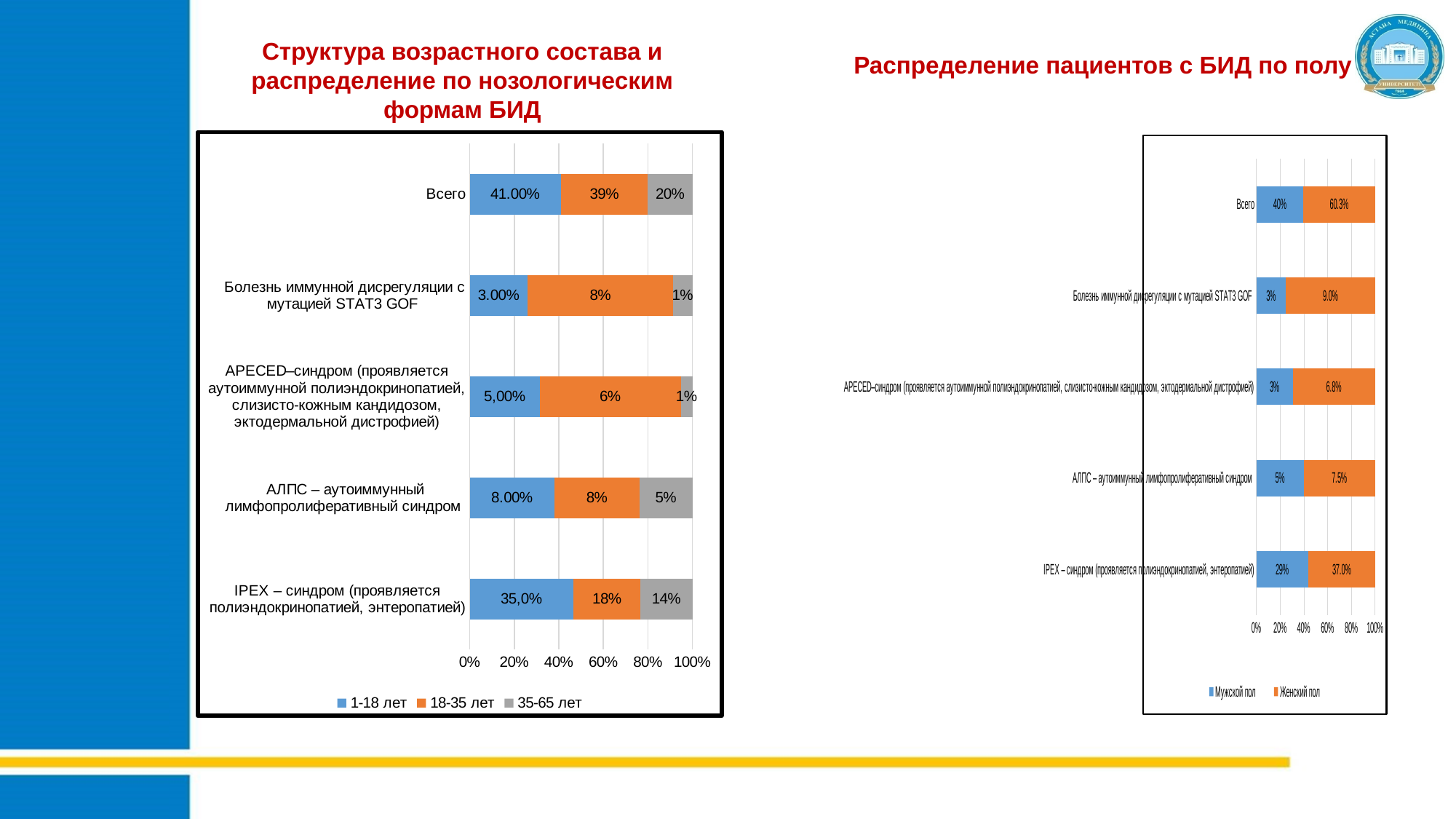

Структура возрастного состава и распределение по нозологическим формам БИД
Распределение пациентов с БИД по полу

### Chart

| Category | 1-18 лет | 18-35 лет | 35-65 лет |
|---|---|---|---|
| IPEX – синдром (проявляется полиэндокринопатией, энтеропатией) | 0.27 | 0.175 | 0.135 |
| АЛПС – аутоиммунный лимфопролиферативный синдром  | 0.08 | 0.08 | 0.05 |
| APECED–синдром (проявляется аутоиммунной полиэндокринопатией, слизисто-кожным кандидозом, эктодермальной дистрофией) | 0.03 | 0.06 | 0.005 |
| Болезнь иммунной дисрегуляции с мутацией STAT3 GOF  | 0.03 | 0.075 | 0.01 |
| Всего | 0.41 | 0.39 | 0.2 |

### Chart

| Category | Мужской пол | Женский пол |
|---|---|---|
| IPEX – синдром (проявляется полиэндокринопатией, энтеропатией) | 0.2875 | 0.37 |
| АЛПС – аутоиммунный лимфопролиферативный синдром  | 0.05 | 0.075 |
| APECED–синдром (проявляется аутоиммунной полиэндокринопатией, слизисто-кожным кандидозом, эктодермальной дистрофией) | 0.03 | 0.0675 |
| Болезнь иммунной дисрегуляции с мутацией STAT3 GOF  | 0.03 | 0.09 |
| Всего | 0.39749999999999996 | 0.6025 |